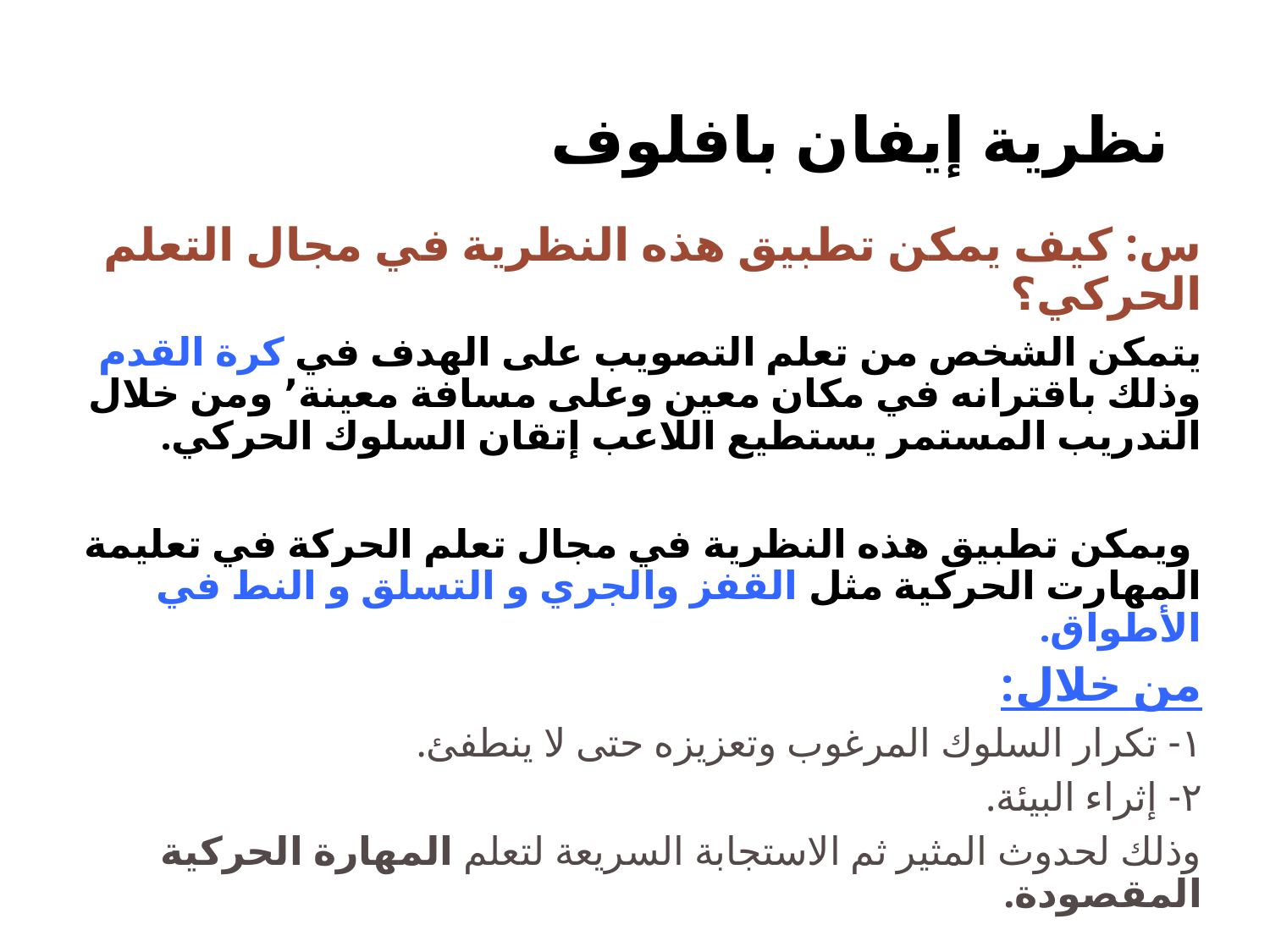

# نظرية إيفان بافلوف
س: كيف يمكن تطبيق هذه النظرية في مجال التعلم الحركي؟
يتمكن الشخص من تعلم التصويب على الهدف في كرة القدم وذلك باقترانه في مكان معين وعلى مسافة معينة٬ ومن خلال التدريب المستمر يستطيع اللاعب إتقان السلوك الحركي.

 ويمكن تطبيق هذه النظرية في مجال تعلم الحركة في تعليمة المهارت الحركية مثل القفز والجري و التسلق و النط في الأطواق.
من خلال:
١- تكرار السلوك المرغوب وتعزيزه حتى لا ينطفئ.
٢- إثراء البيئة.
وذلك لحدوث المثير ثم الاستجابة السريعة لتعلم المهارة الحركية المقصودة.